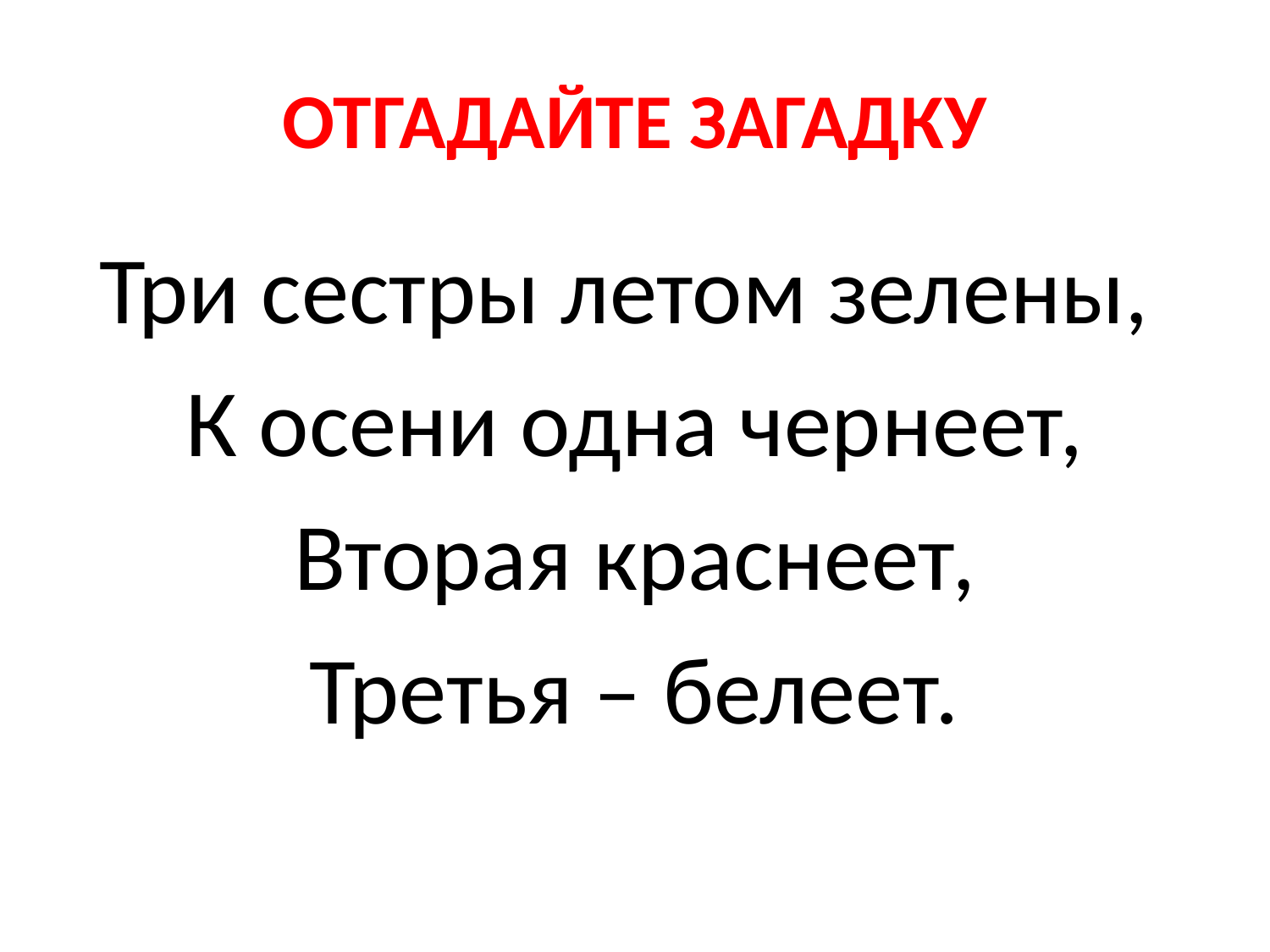

# ОТГАДАЙТЕ ЗАГАДКУ
Три сестры летом зелены,
К осени одна чернеет,
 Вторая краснеет,
Третья – белеет.